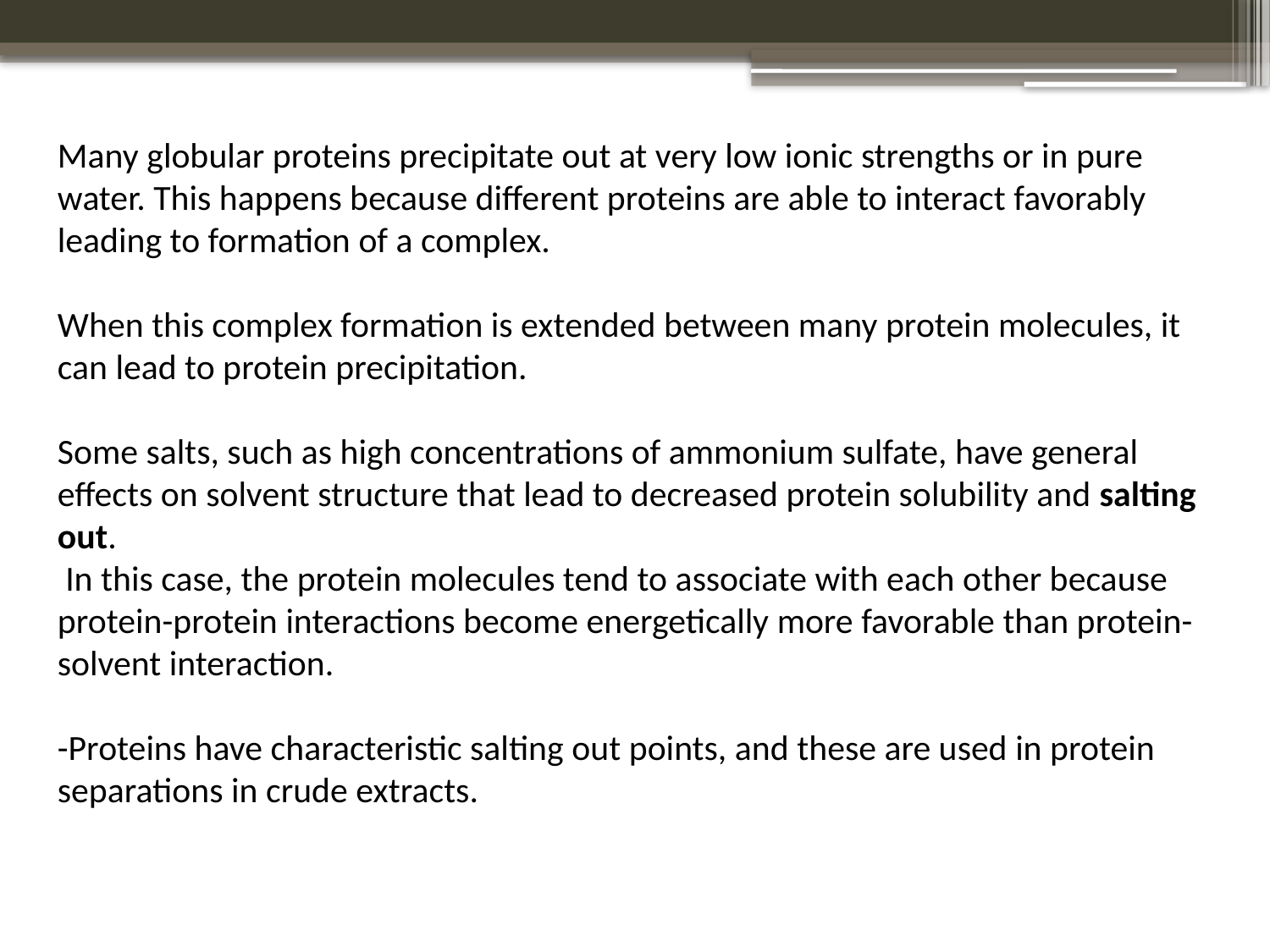

Many globular proteins precipitate out at very low ionic strengths or in pure water. This happens because different proteins are able to interact favorably leading to formation of a complex.

When this complex formation is extended between many protein molecules, it can lead to protein precipitation.

Some salts, such as high concentrations of ammonium sulfate, have general effects on solvent structure that lead to decreased protein solubility and salting out.
 In this case, the protein molecules tend to associate with each other because protein-protein interactions become energetically more favorable than protein-solvent interaction.

-Proteins have characteristic salting out points, and these are used in protein separations in crude extracts.